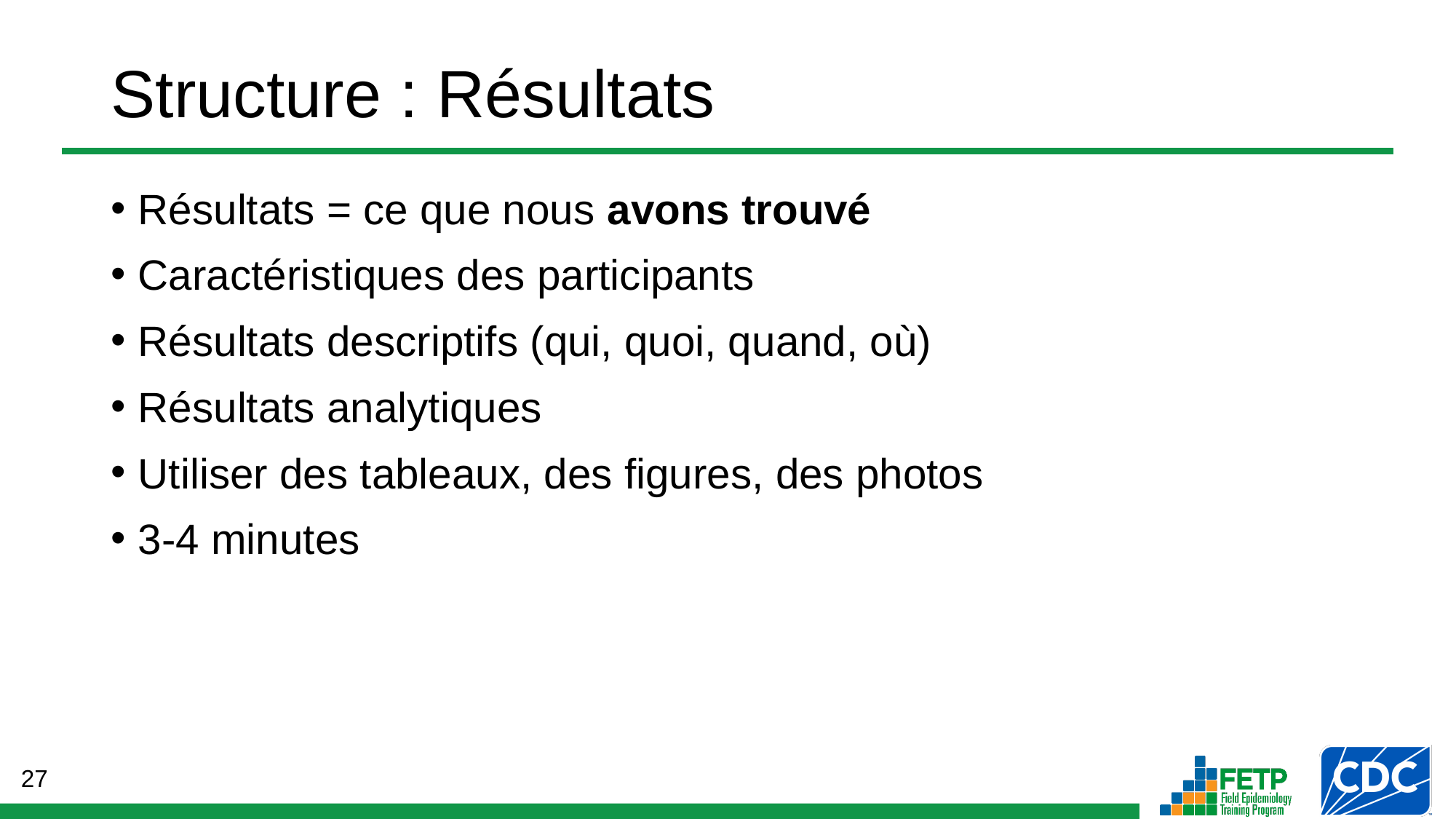

# Structure : Résultats
Résultats = ce que nous avons trouvé
Caractéristiques des participants
Résultats descriptifs (qui, quoi, quand, où)
Résultats analytiques
Utiliser des tableaux, des figures, des photos
3-4 minutes